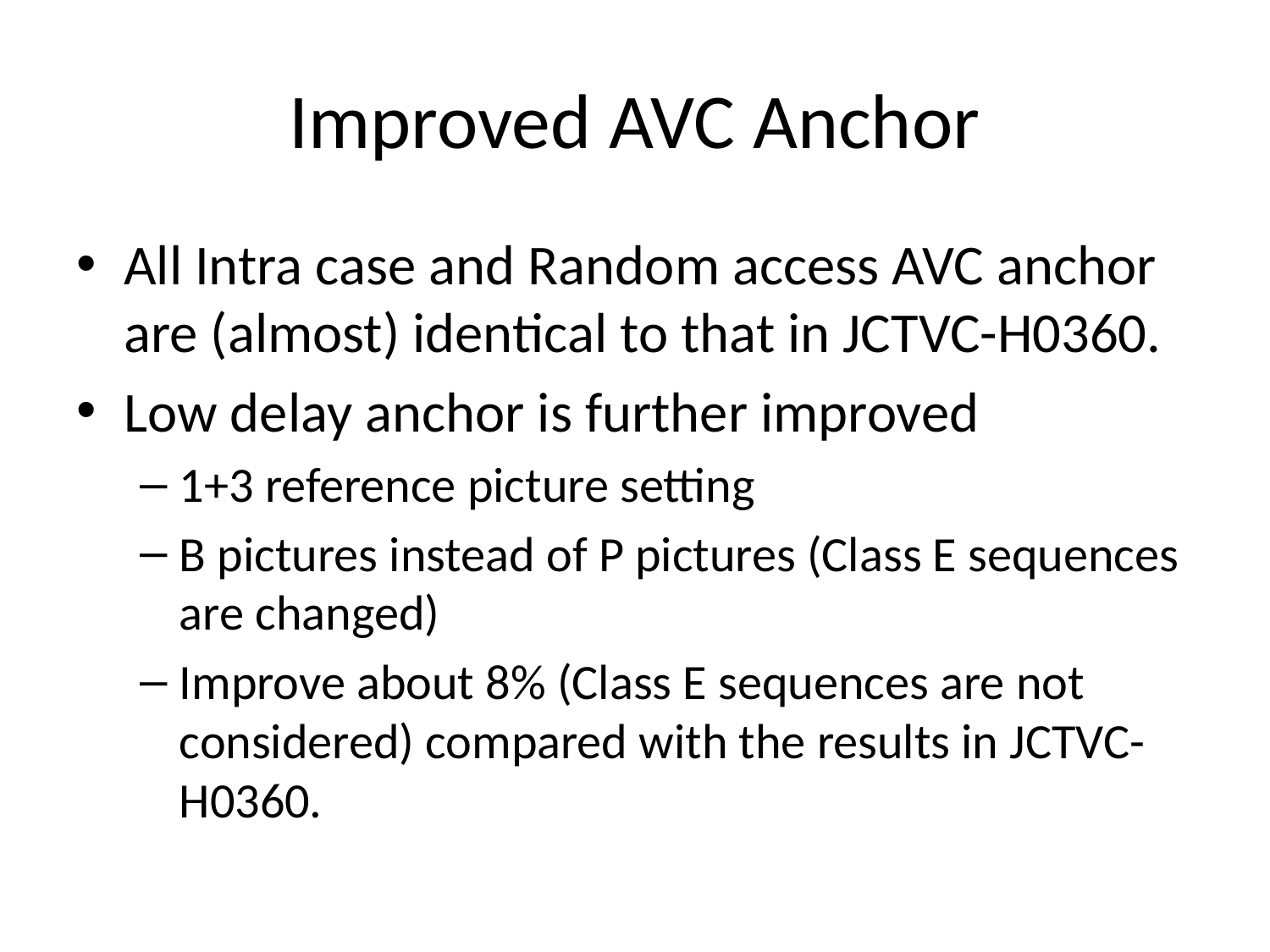

# Improved AVC Anchor
All Intra case and Random access AVC anchor are (almost) identical to that in JCTVC-H0360.
Low delay anchor is further improved
1+3 reference picture setting
B pictures instead of P pictures (Class E sequences are changed)
Improve about 8% (Class E sequences are not considered) compared with the results in JCTVC-H0360.